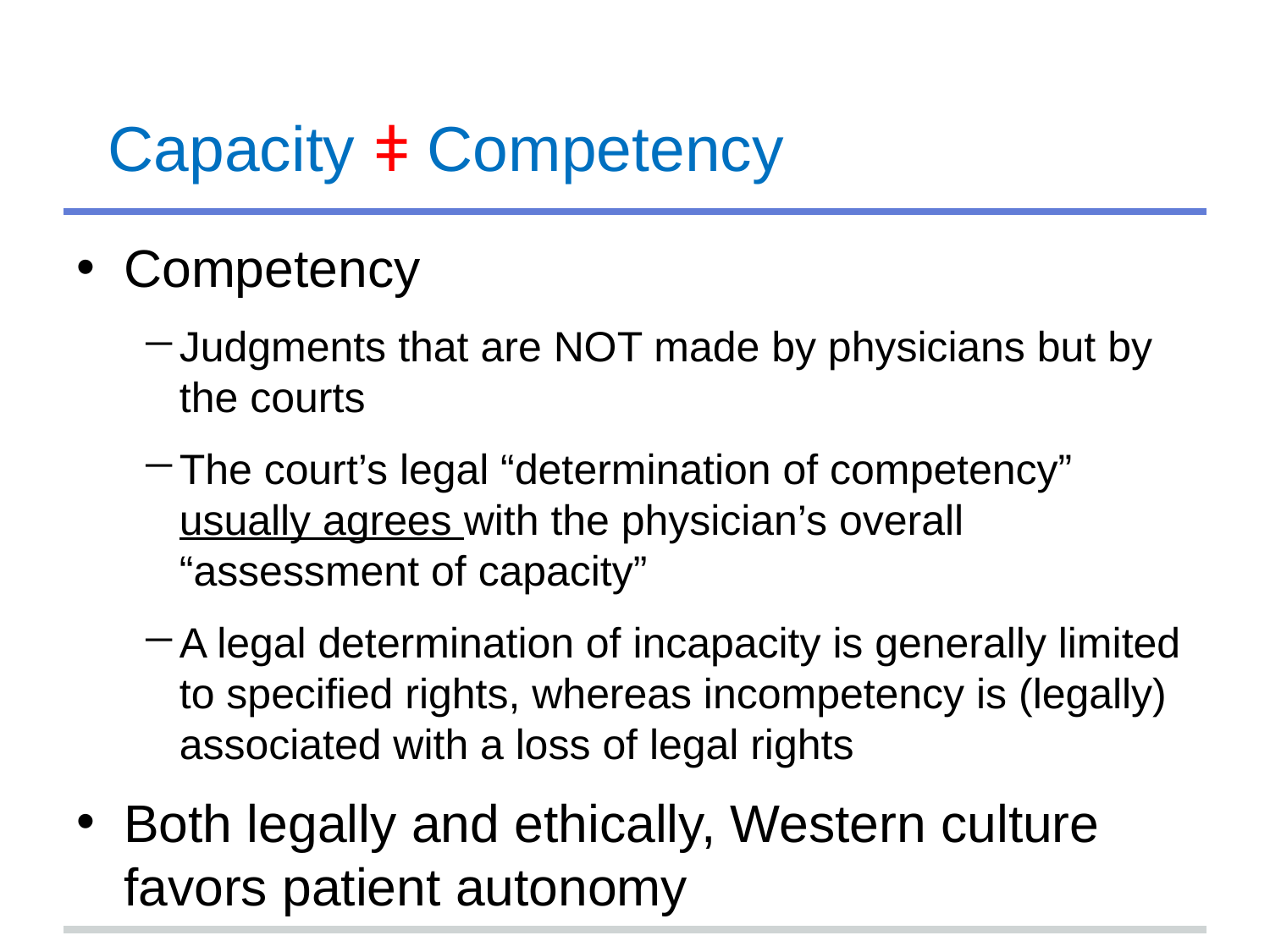

# Capacity ǂ Competency
Competency
Judgments that are NOT made by physicians but by the courts
The court’s legal “determination of competency” usually agrees with the physician’s overall “assessment of capacity”
A legal determination of incapacity is generally limited to specified rights, whereas incompetency is (legally) associated with a loss of legal rights
Both legally and ethically, Western culture favors patient autonomy